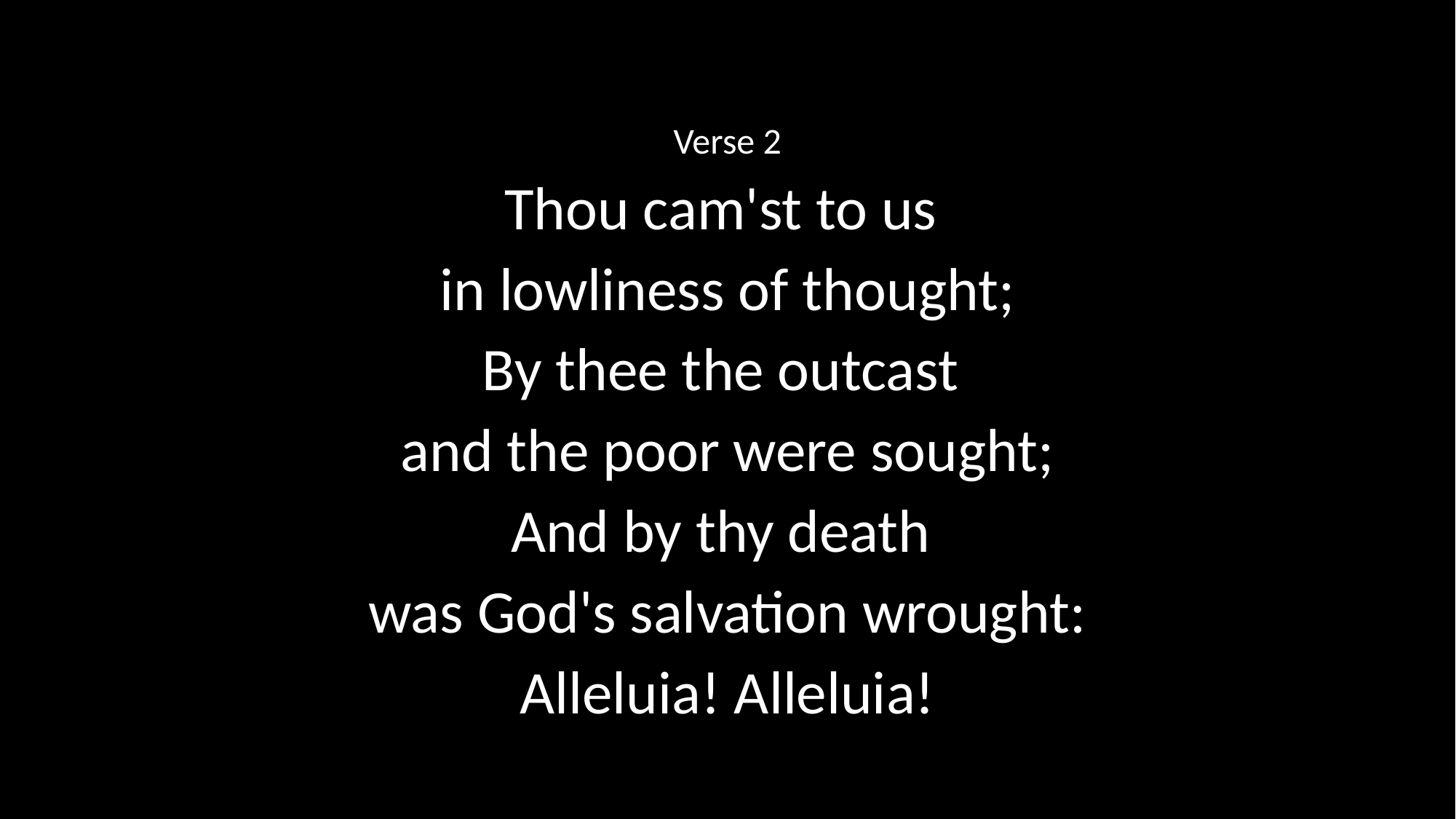

Verse 2
Thou cam'st to us
in lowliness of thought;
By thee the outcast
and the poor were sought;
And by thy death
was God's salvation wrought:
Alleluia! Alleluia!